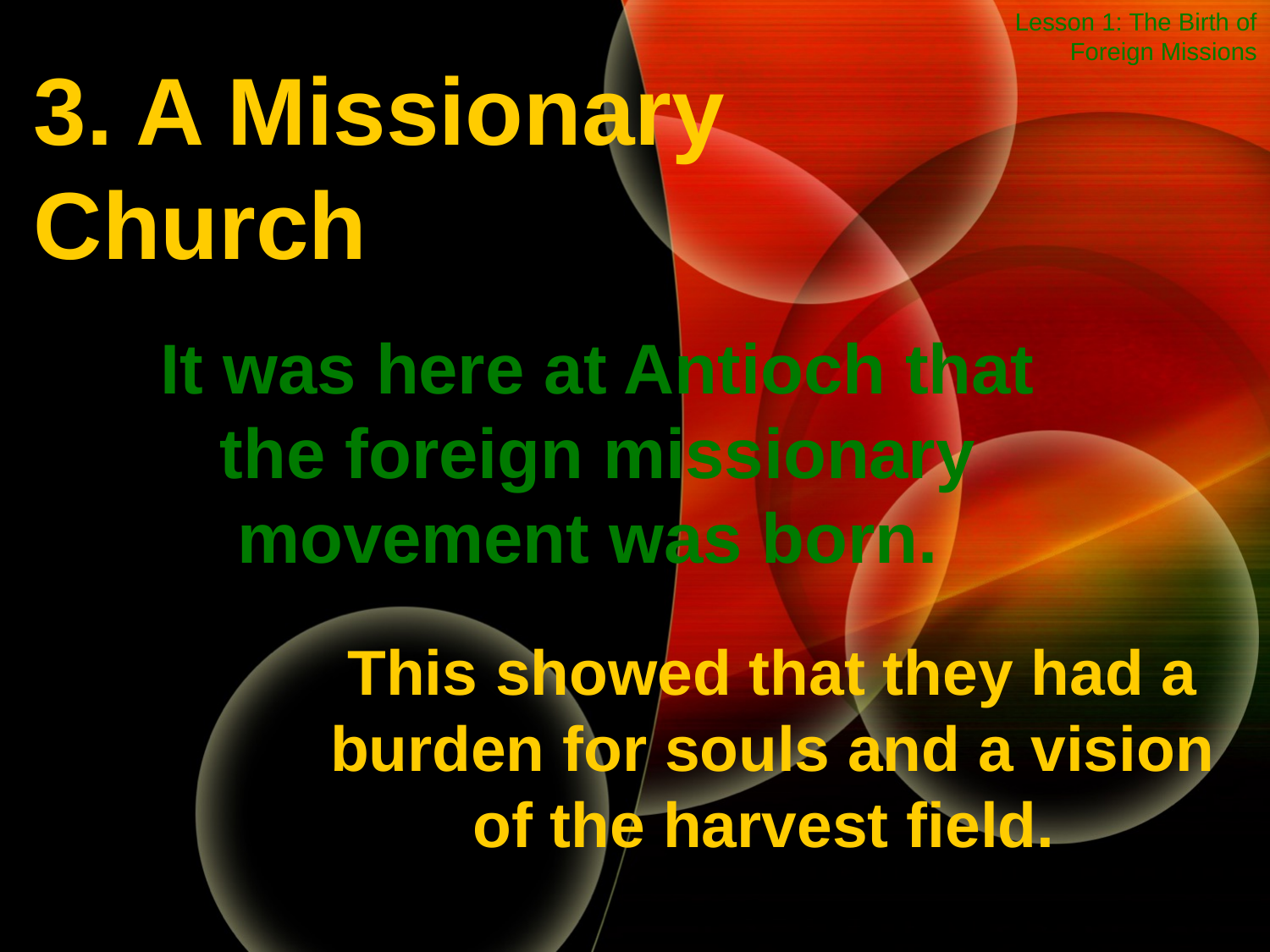

Lesson 1: The Birth of Foreign Missions
3. A Missionary Church
It was here at Antioch that the foreign missionary movement was born.
This showed that they had a burden for souls and a vision of the harvest field.